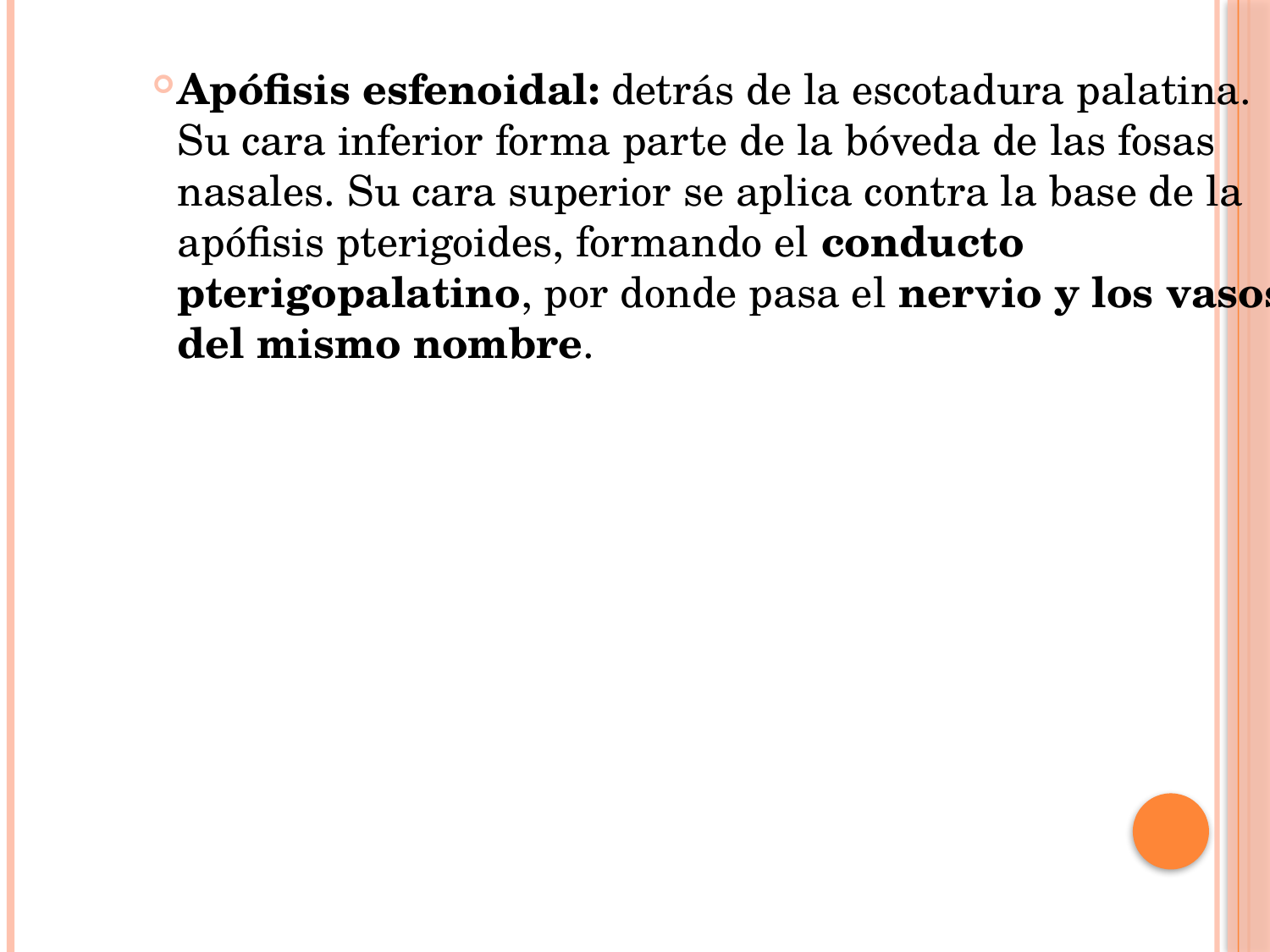

Apófisis esfenoidal: detrás de la escotadura palatina. Su cara inferior forma parte de la bóveda de las fosas nasales. Su cara superior se aplica contra la base de la apófisis pterigoides, formando el conducto pterigopalatino, por donde pasa el nervio y los vasos del mismo nombre.